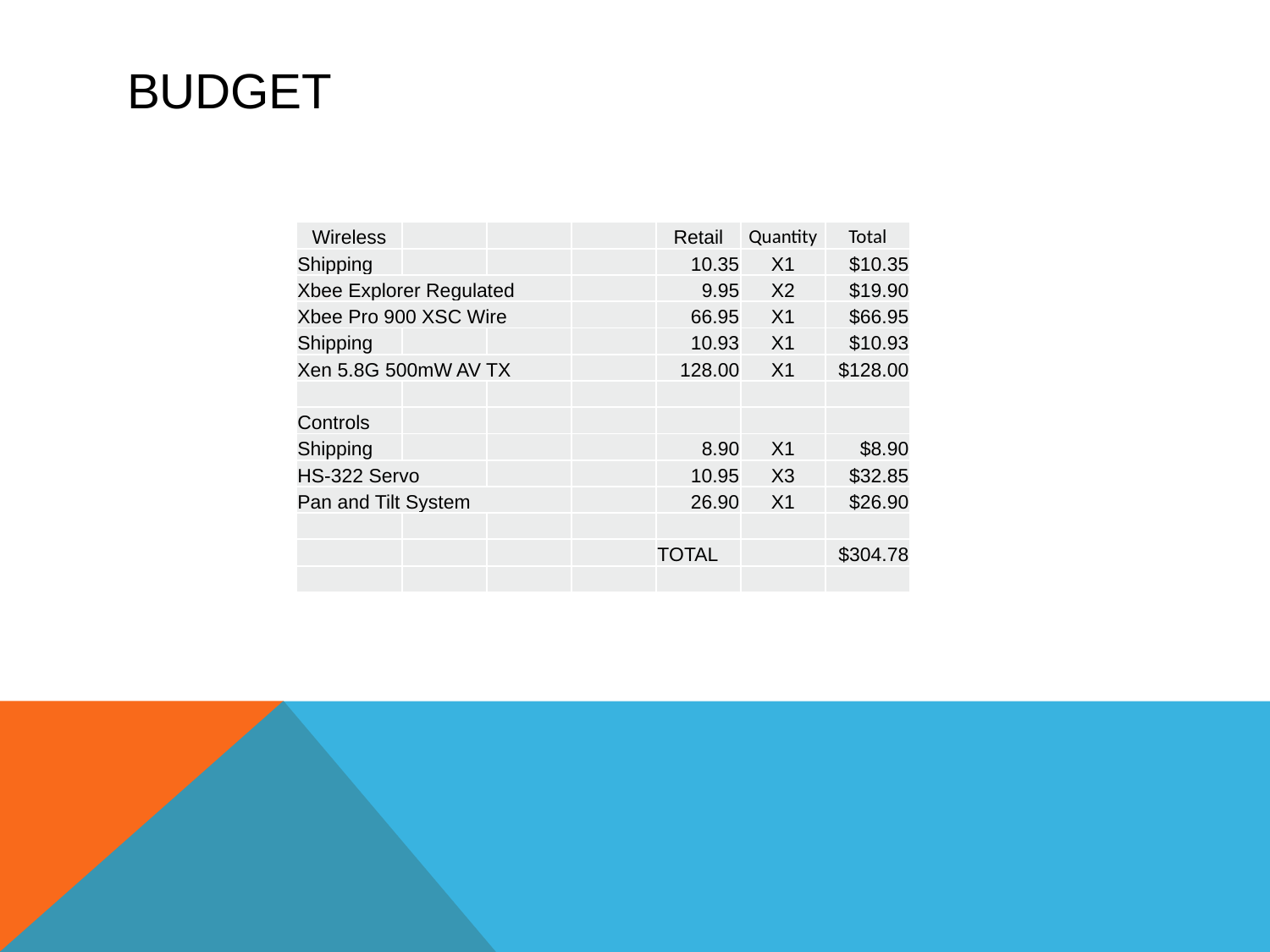

# Budget
| Wireless |  |  |  | Retail | Quantity | Total |
| --- | --- | --- | --- | --- | --- | --- |
| Shipping |  |  |  | 10.35 | X1 | $10.35 |
| Xbee Explorer Regulated |  |  |  | 9.95 | X2 | $19.90 |
| Xbee Pro 900 XSC Wire |  |  |  | 66.95 | X1 | $66.95 |
| Shipping |  |  |  | 10.93 | X1 | $10.93 |
| Xen 5.8G 500mW AV TX |  |  |  | 128.00 | X1 | $128.00 |
|  |  |  |  |  |  |  |
| Controls |  |  |  |  |  |  |
| Shipping |  |  |  | 8.90 | X1 | $8.90 |
| HS-322 Servo |  |  |  | 10.95 | X3 | $32.85 |
| Pan and Tilt System |  |  |  | 26.90 | X1 | $26.90 |
|  |  |  |  |  |  |  |
|  |  |  |  | TOTAL |  | $304.78 |
|  |  |  |  |  |  |  |